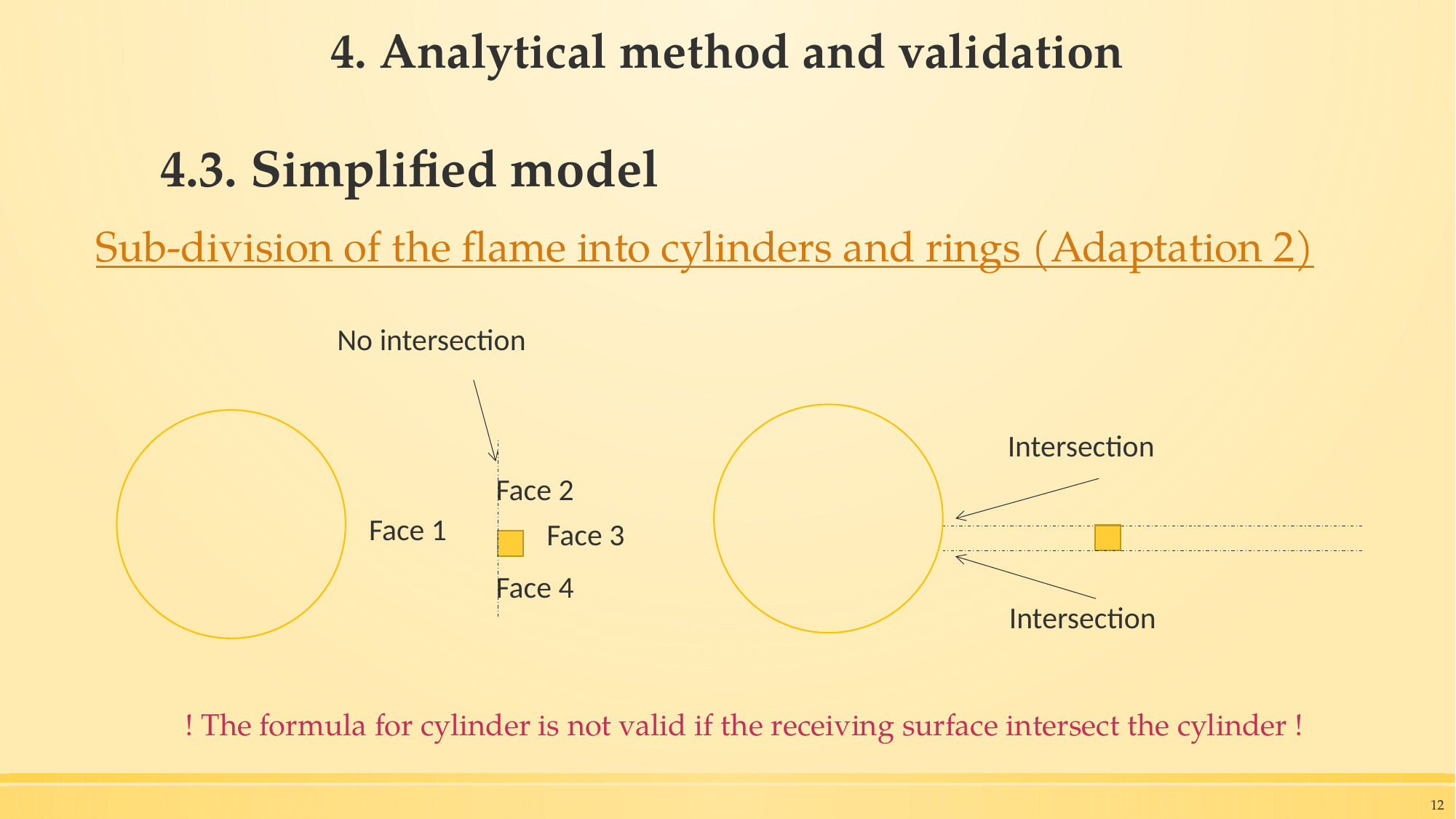

4. Analytical method and validation
# 4.3. Simplified model
Sub-division of the flame into cylinders and rings (Adaptation 2)
No intersection

Intersection
Face 2
Face 1
Face 3

Face 4
Intersection
! The formula for cylinder is not valid if the receiving surface intersect the cylinder !